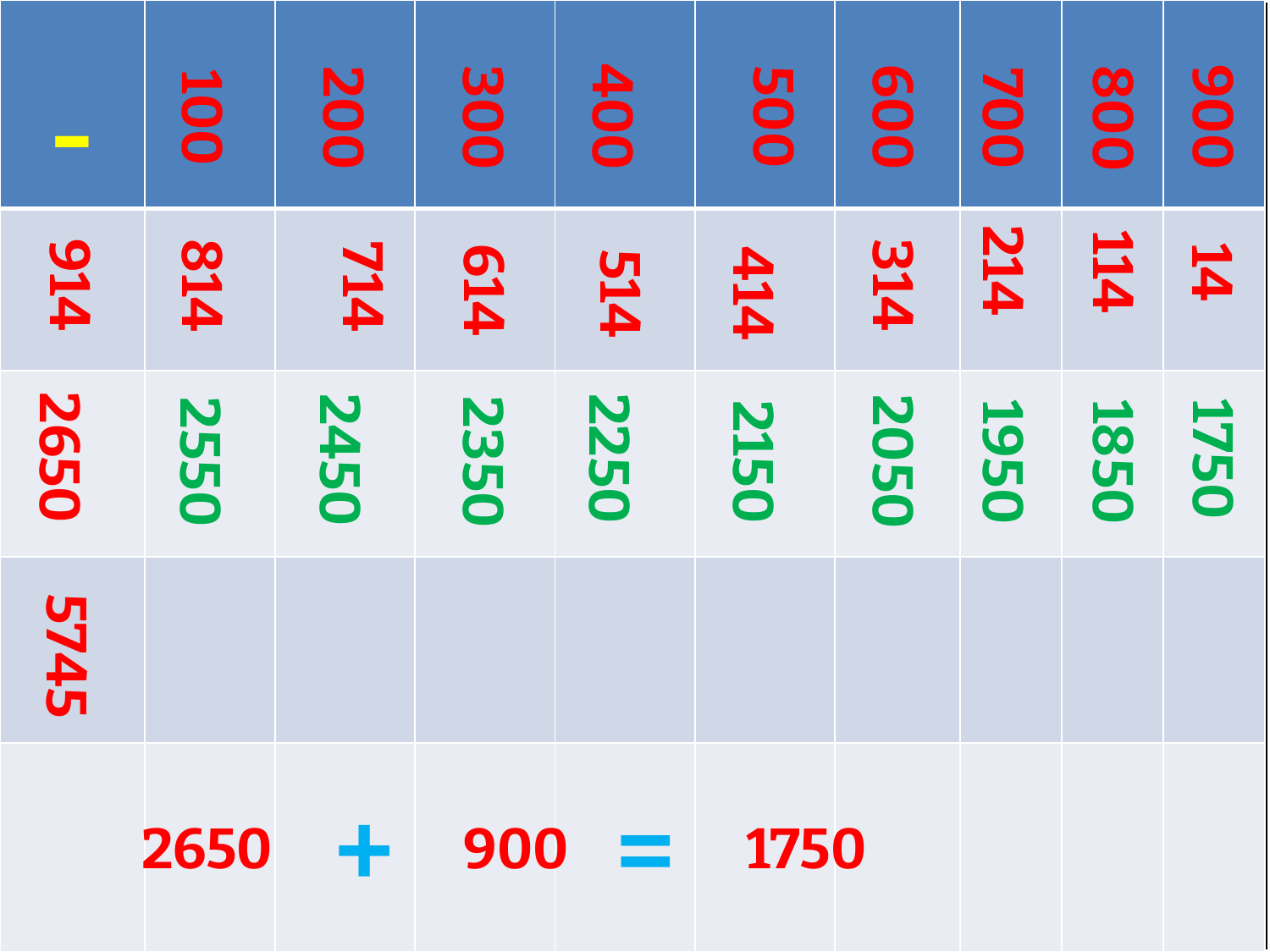

|  |  |  |  |  |  |  |  |  |  |
| --- | --- | --- | --- | --- | --- | --- | --- | --- | --- |
|  |  |  |  |  |  |  |  |  |  |
|  |  |  |  |  |  |  |  |  |  |
|  |  |  |  |  |  |  |  |  |  |
|  |  |  |  |  |  |  |  |  |  |
-
400
500
600
900
100
200
300
700
800
214
114
14
914
814
314
714
614
514
414
#
2650
2250
1750
2450
2150
2050
1950
1850
2550
2350
5745
=
+
2650
1750
900